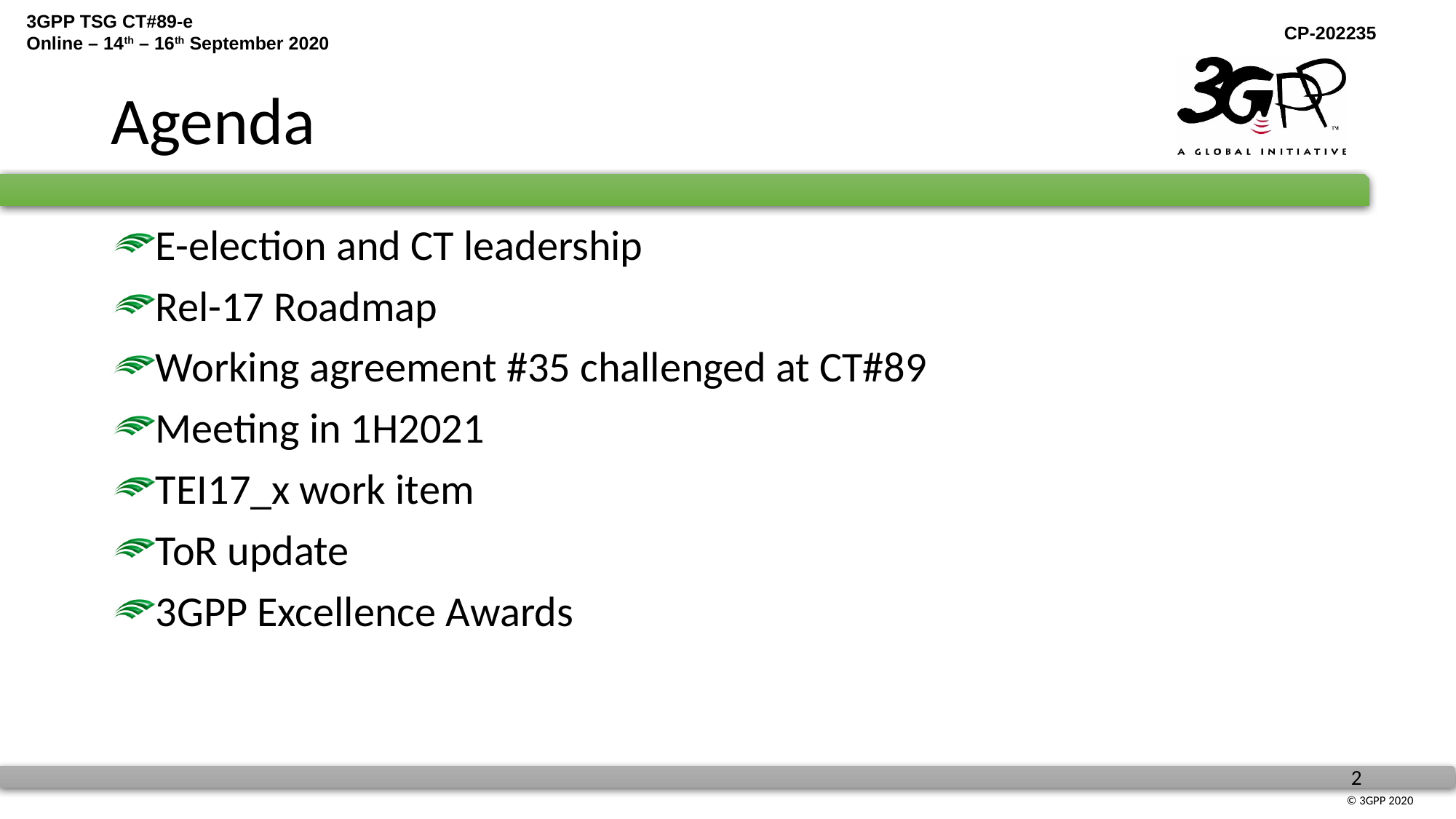

# Agenda
E-election and CT leadership
Rel-17 Roadmap
Working agreement #35 challenged at CT#89
Meeting in 1H2021
TEI17_x work item
ToR update
3GPP Excellence Awards